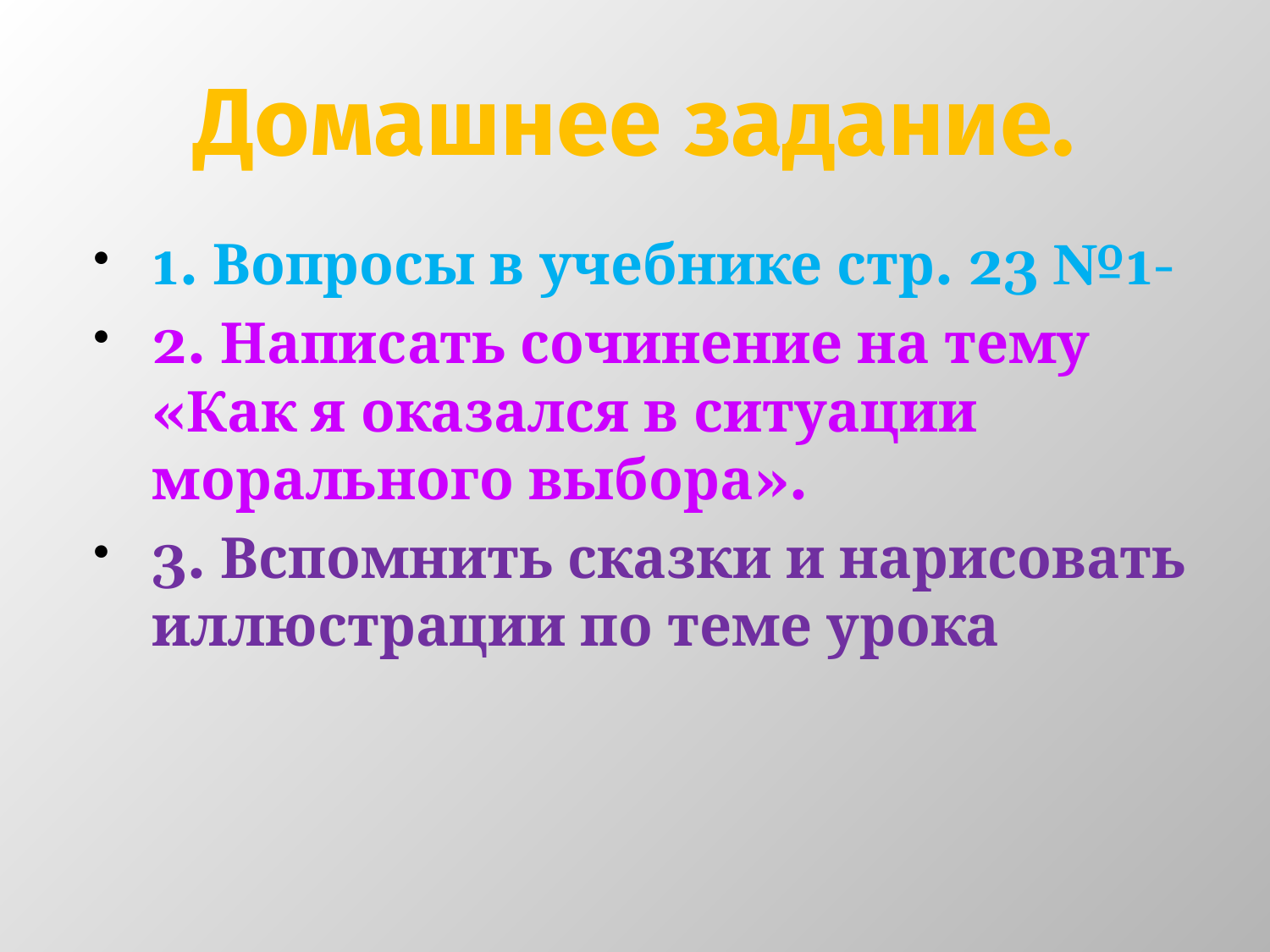

# Домашнее задание.
1. Вопросы в учебнике стр. 23 №1-
2. Написать сочинение на тему «Как я оказался в ситуации морального выбора».
3. Вспомнить сказки и нарисовать иллюстрации по теме урока